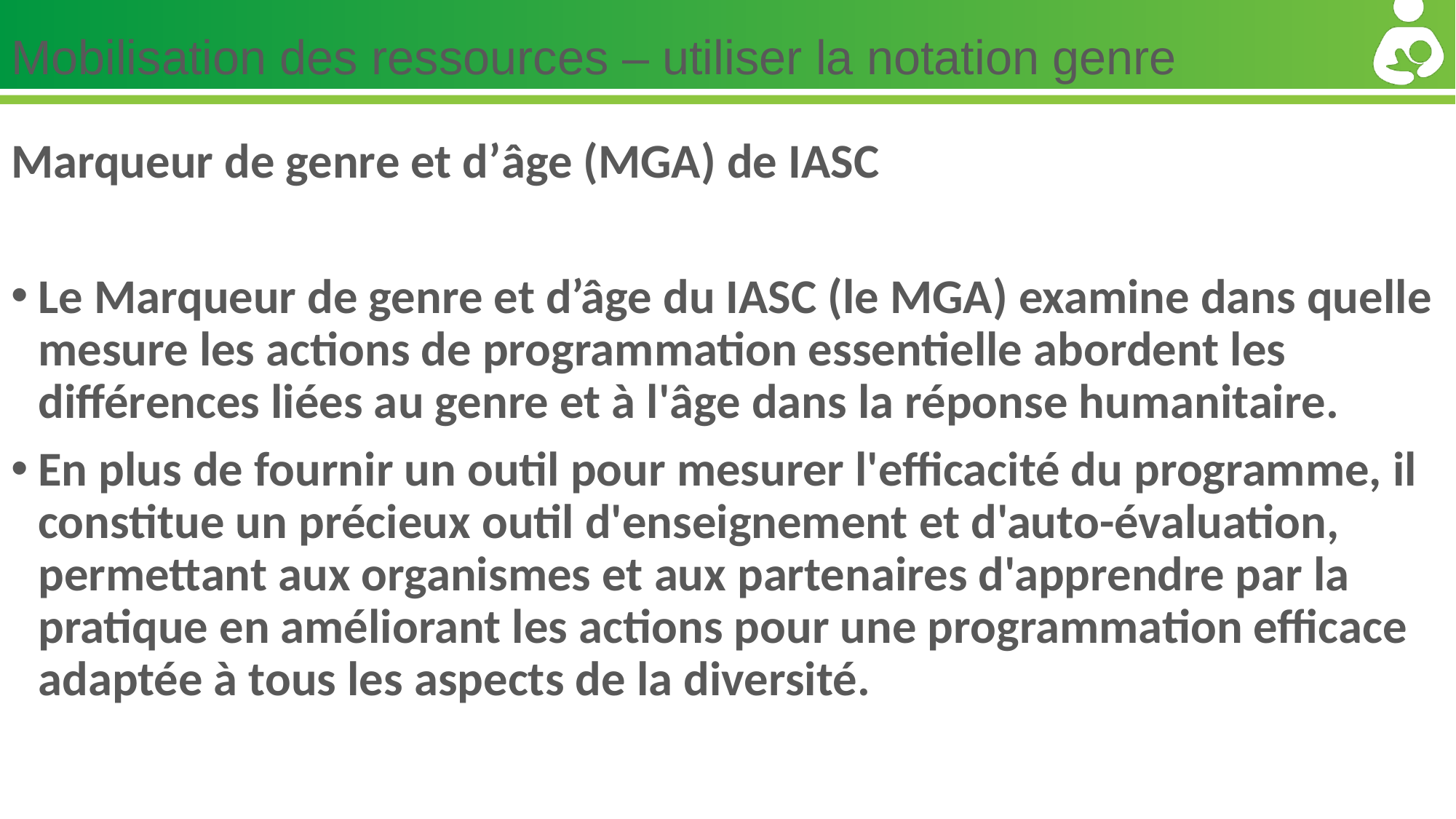

# Mobilisation des ressources – utiliser la notation genre
Marqueur de genre et d’âge (MGA) de IASC

Le Marqueur de genre et d’âge du IASC (le MGA) examine dans quelle mesure les actions de programmation essentielle abordent les différences liées au genre et à l'âge dans la réponse humanitaire.
En plus de fournir un outil pour mesurer l'efficacité du programme, il constitue un précieux outil d'enseignement et d'auto-évaluation, permettant aux organismes et aux partenaires d'apprendre par la pratique en améliorant les actions pour une programmation efficace adaptée à tous les aspects de la diversité.